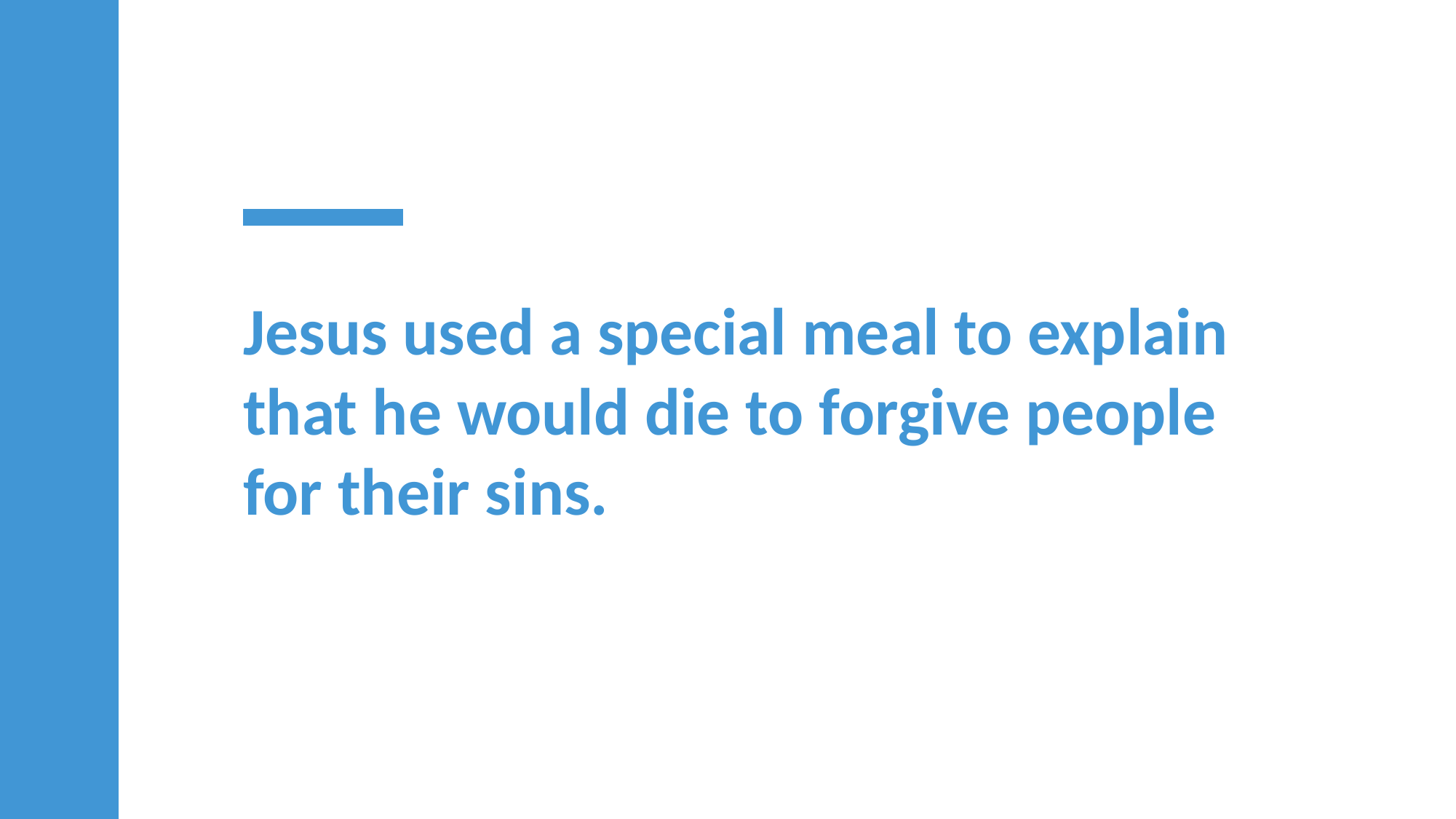

Jesus used a special meal to explain that he would die to forgive people for their sins.